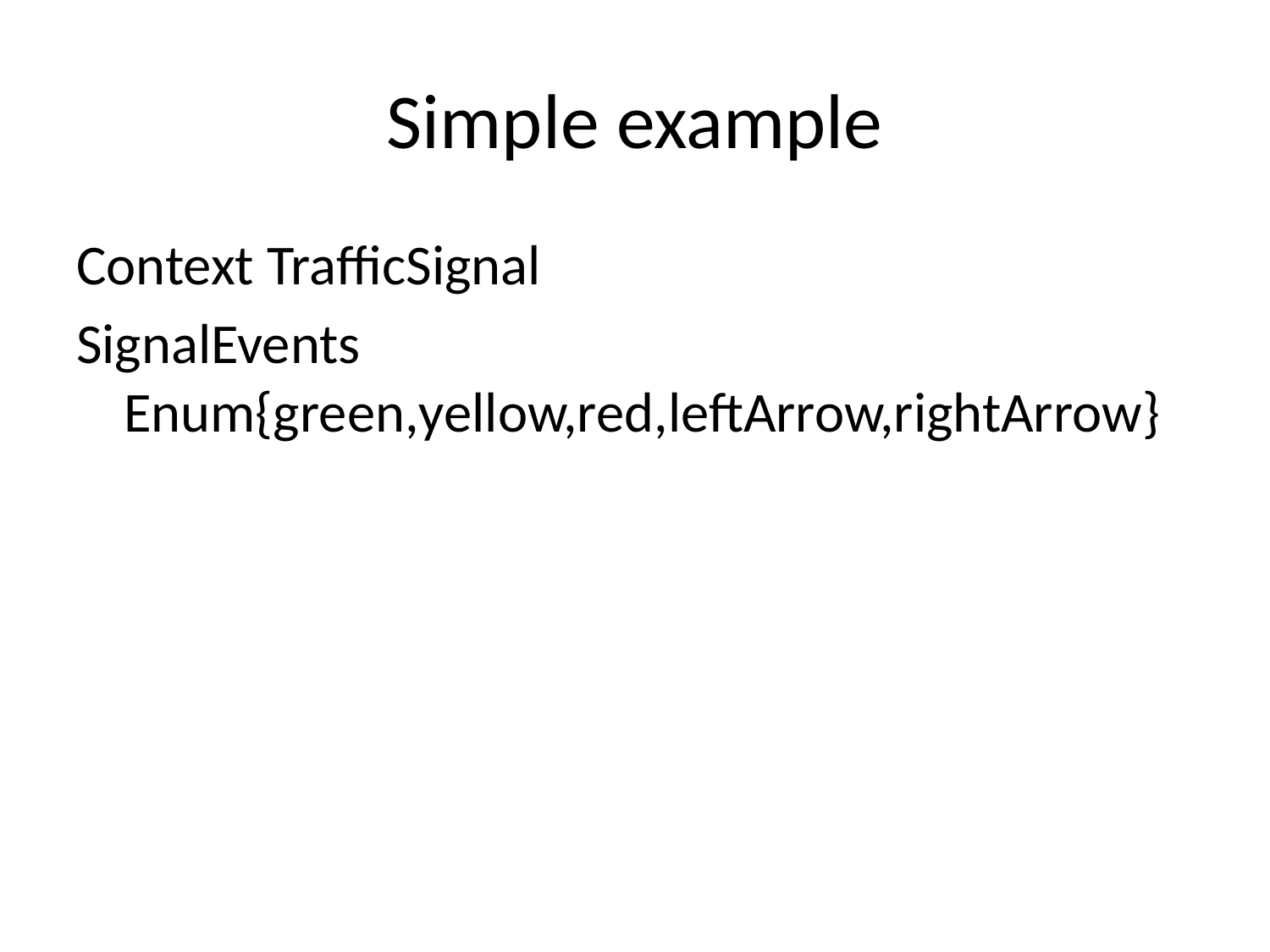

# Simple example
Context TrafficSignal
SignalEvents Enum{green,yellow,red,leftArrow,rightArrow}